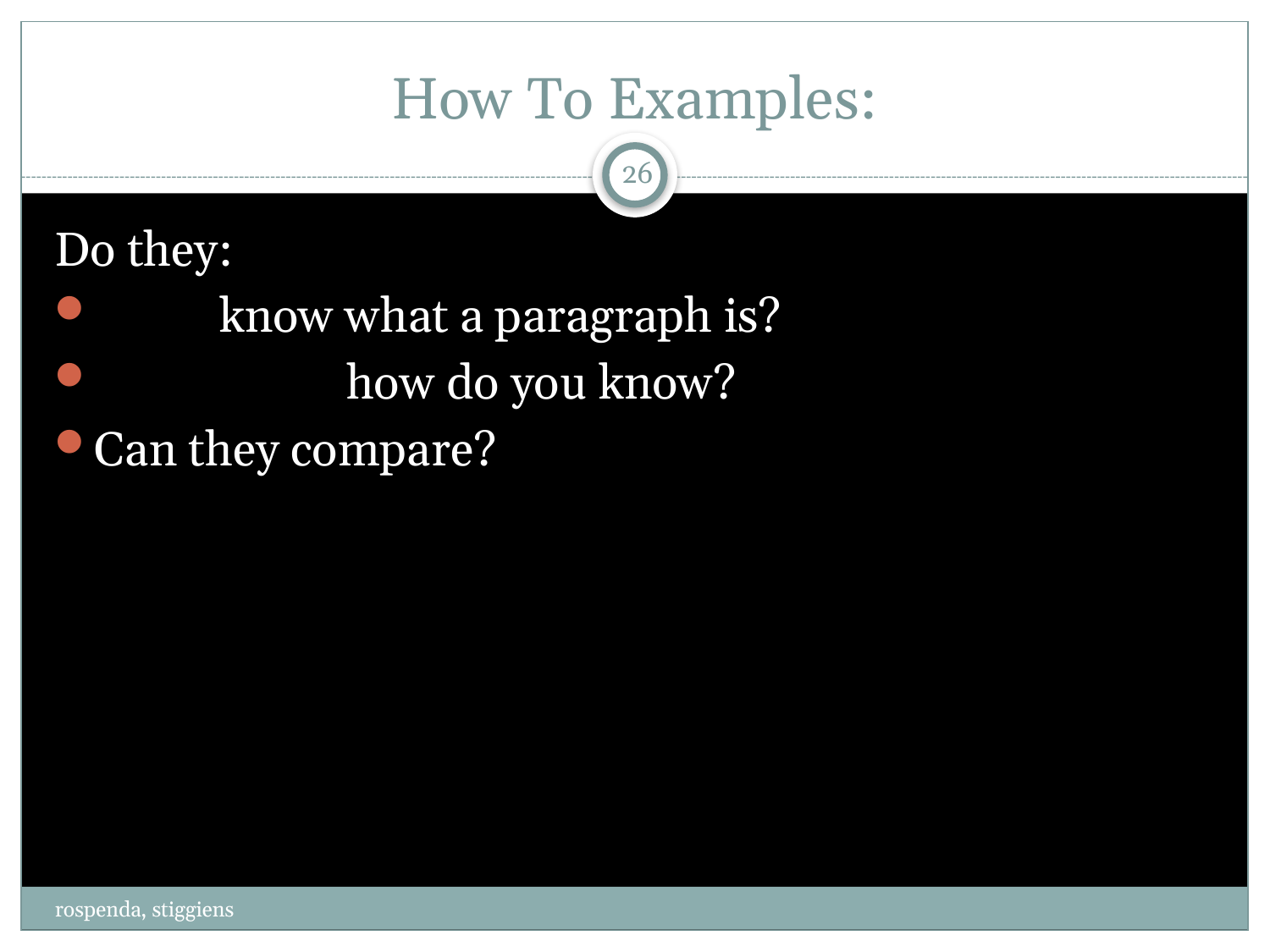

# How To Examples:
26
Do they:
	know what a paragraph is?
		how do you know?
Can they compare?

rospenda, stiggiens